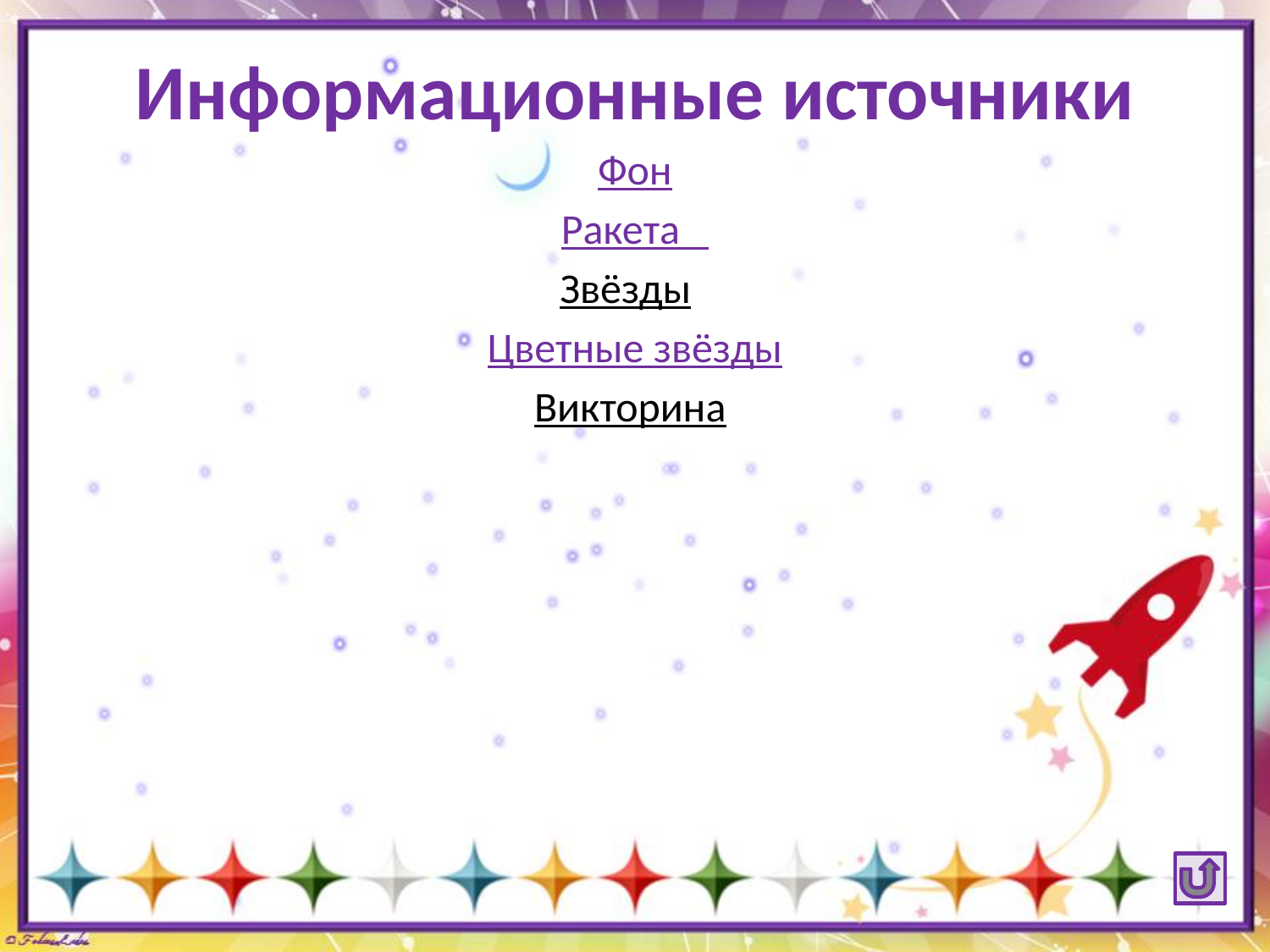

# Информационные источники
Фон
Ракета
Звёзды
Цветные звёзды
Викторина